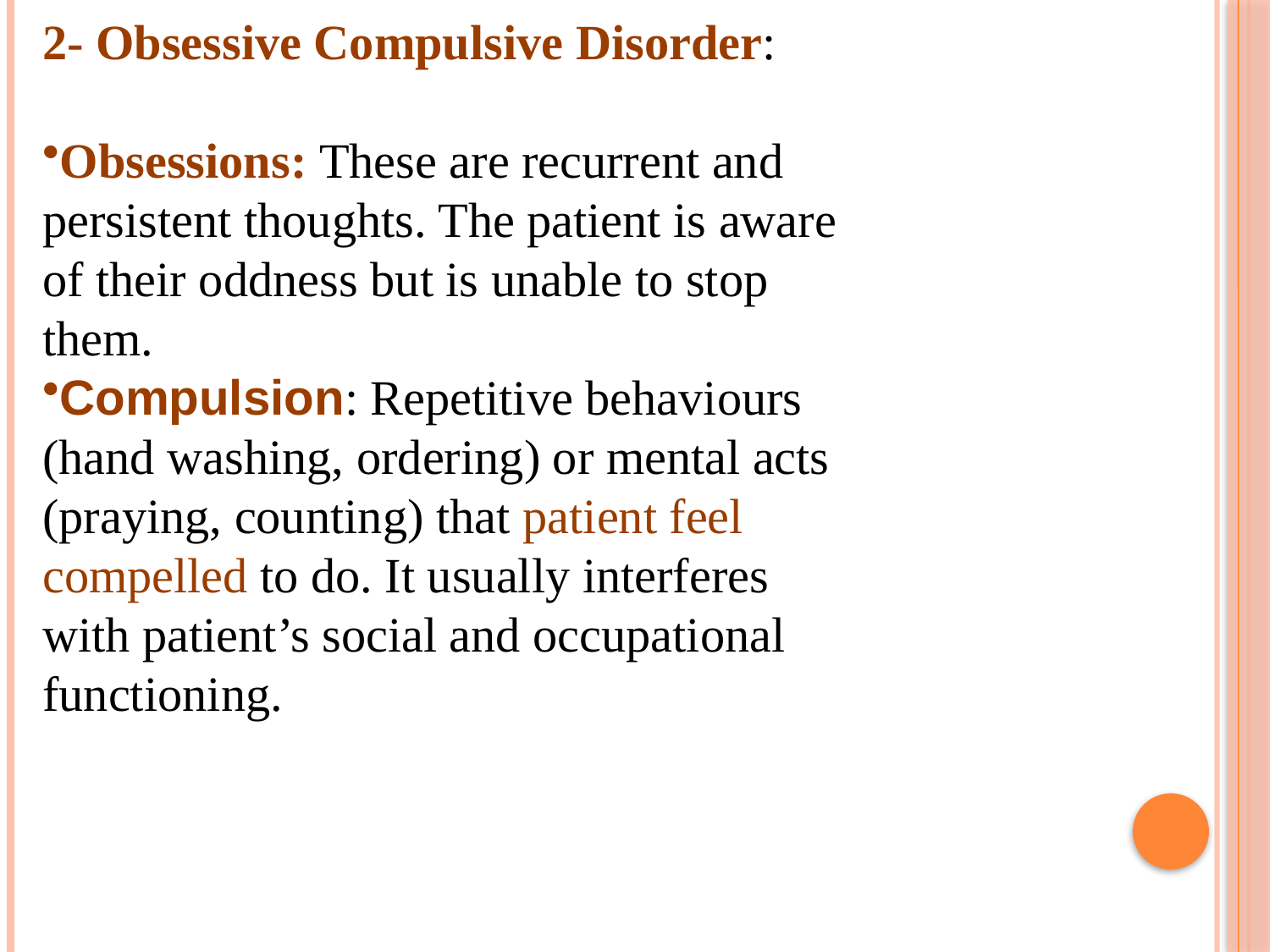

2- Obsessive Compulsive Disorder:

Obsessions: These are recurrent and persistent thoughts. The patient is aware of their oddness but is unable to stop them.
Compulsion: Repetitive behaviours (hand washing, ordering) or mental acts (praying, counting) that patient feel compelled to do. It usually interferes with patient’s social and occupational functioning.